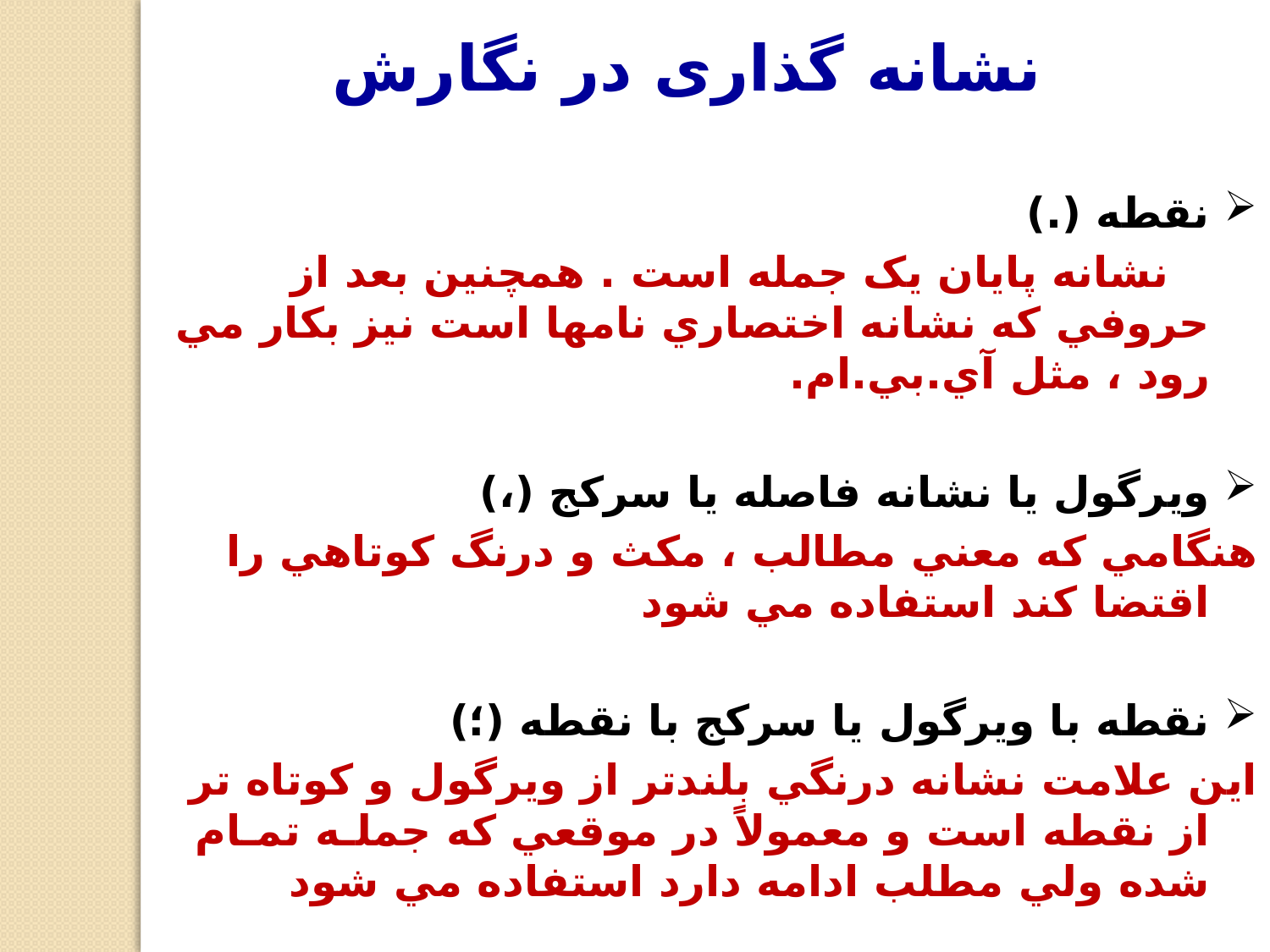

نشانه گذاری در نگارش
نقطه (.)
      نشانه پايان يک جمله است . همچنين بعد از حروفي که نشانه اختصاري نامها است نيز بکار مي رود ، مثل آي.بي.ام.

ويرگول يا نشانه فاصله يا سرکج (،)
هنگامي که معني مطالب ، مکث و درنگ کوتاهي را اقتضا کند استفاده مي شود

نقطه با ويرگول يا سرکج با نقطه (؛)
اين علامت نشانه درنگي بلندتر از ويرگول و کوتاه تر از نقطه است و معمولاً در موقعي که جملـه تمـام شده ولي مطلب ادامه دارد استفاده مي شود